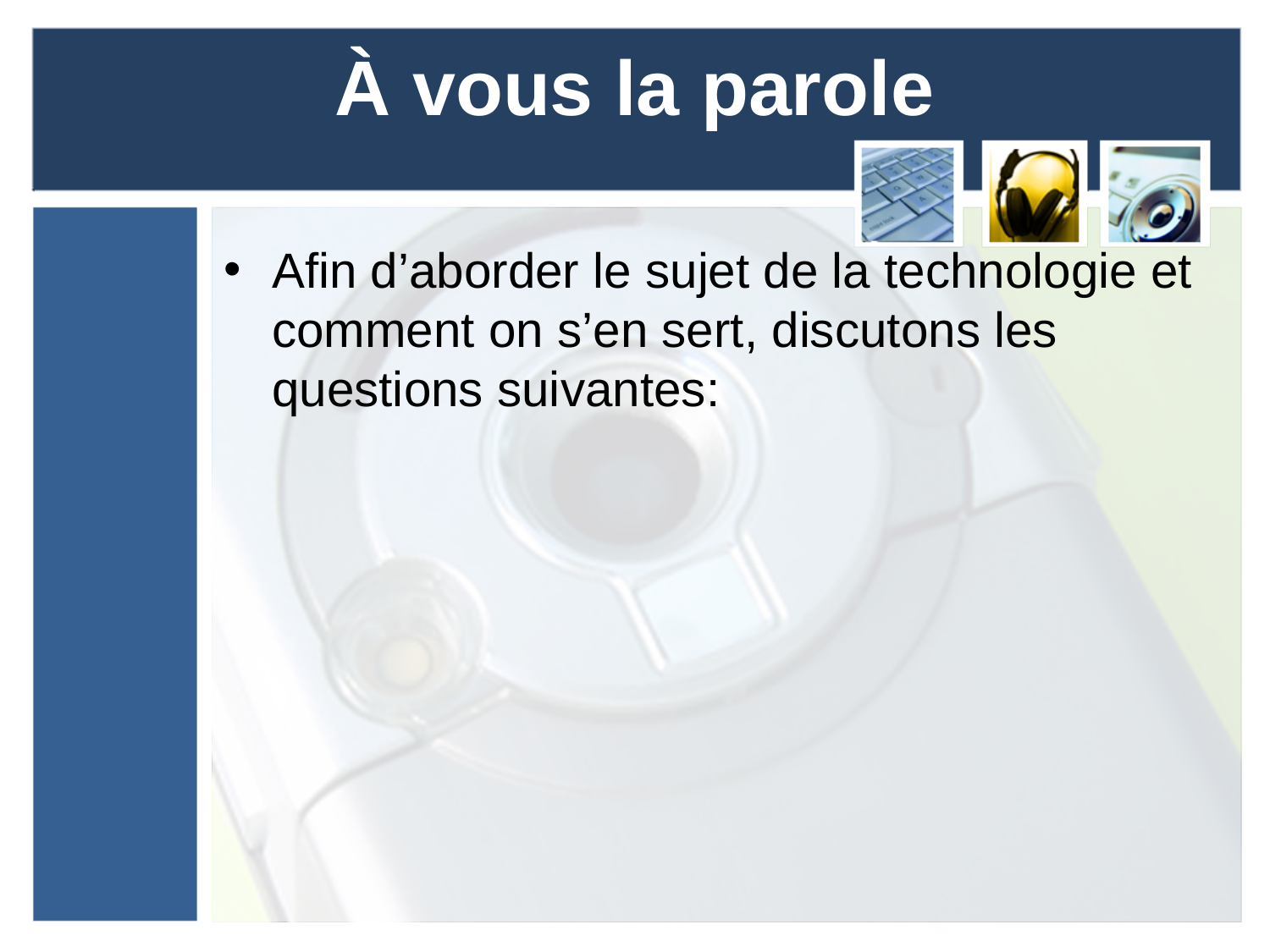

# À vous la parole
Afin d’aborder le sujet de la technologie et comment on s’en sert, discutons les questions suivantes: